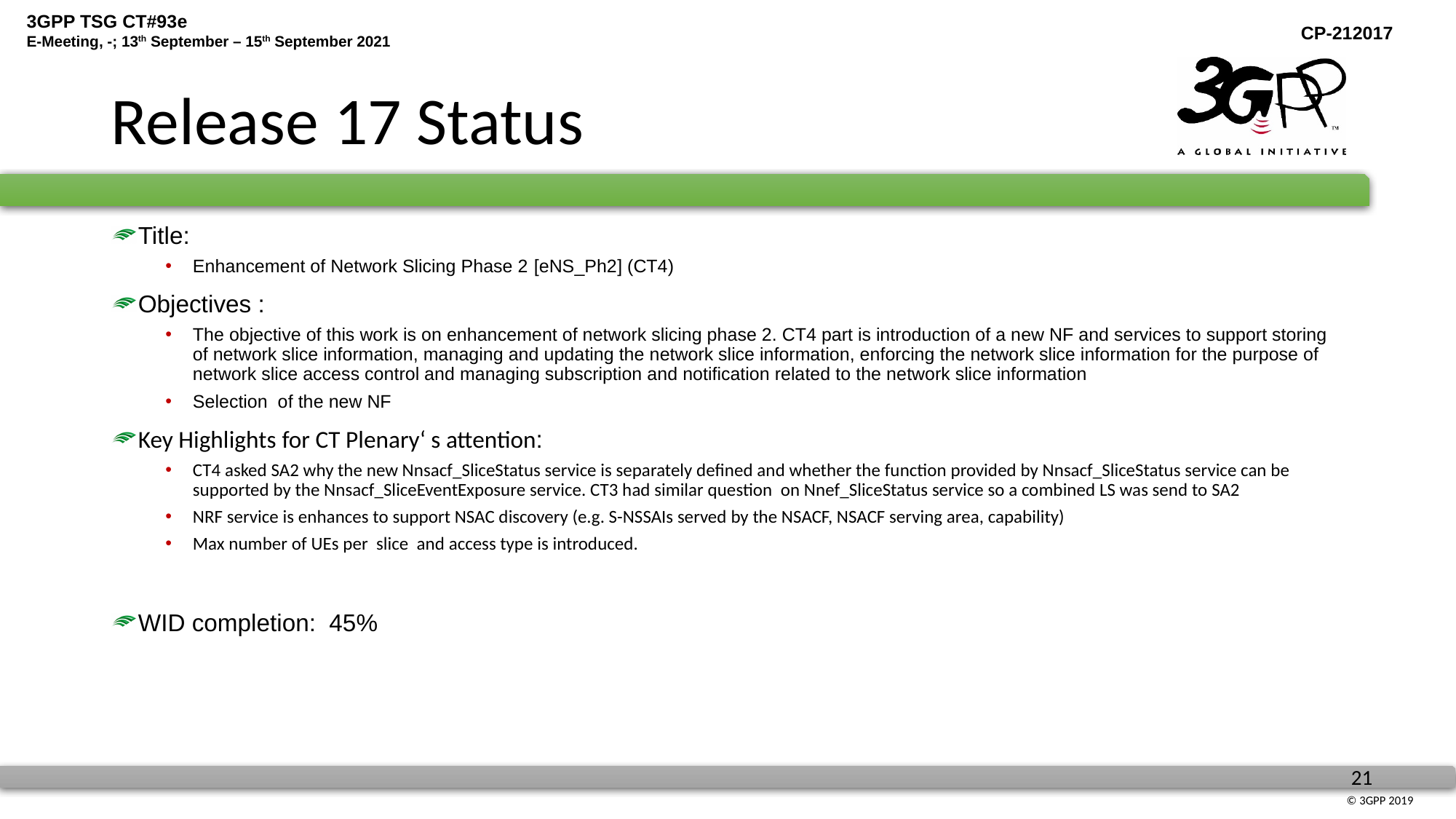

# Release 17 Status
Title:
Enhancement of Network Slicing Phase 2 [eNS_Ph2] (CT4)
Objectives :
The objective of this work is on enhancement of network slicing phase 2. CT4 part is introduction of a new NF and services to support storing of network slice information, managing and updating the network slice information, enforcing the network slice information for the purpose of network slice access control and managing subscription and notification related to the network slice information
Selection  of the new NF
Key Highlights for CT Plenary‘ s attention:
CT4 asked SA2 why the new Nnsacf_SliceStatus service is separately defined and whether the function provided by Nnsacf_SliceStatus service can be supported by the Nnsacf_SliceEventExposure service. CT3 had similar question  on Nnef_SliceStatus service so a combined LS was send to SA2
NRF service is enhances to support NSAC discovery (e.g. S-NSSAIs served by the NSACF, NSACF serving area, capability)
Max number of UEs per  slice  and access type is introduced.

WID completion:  45%